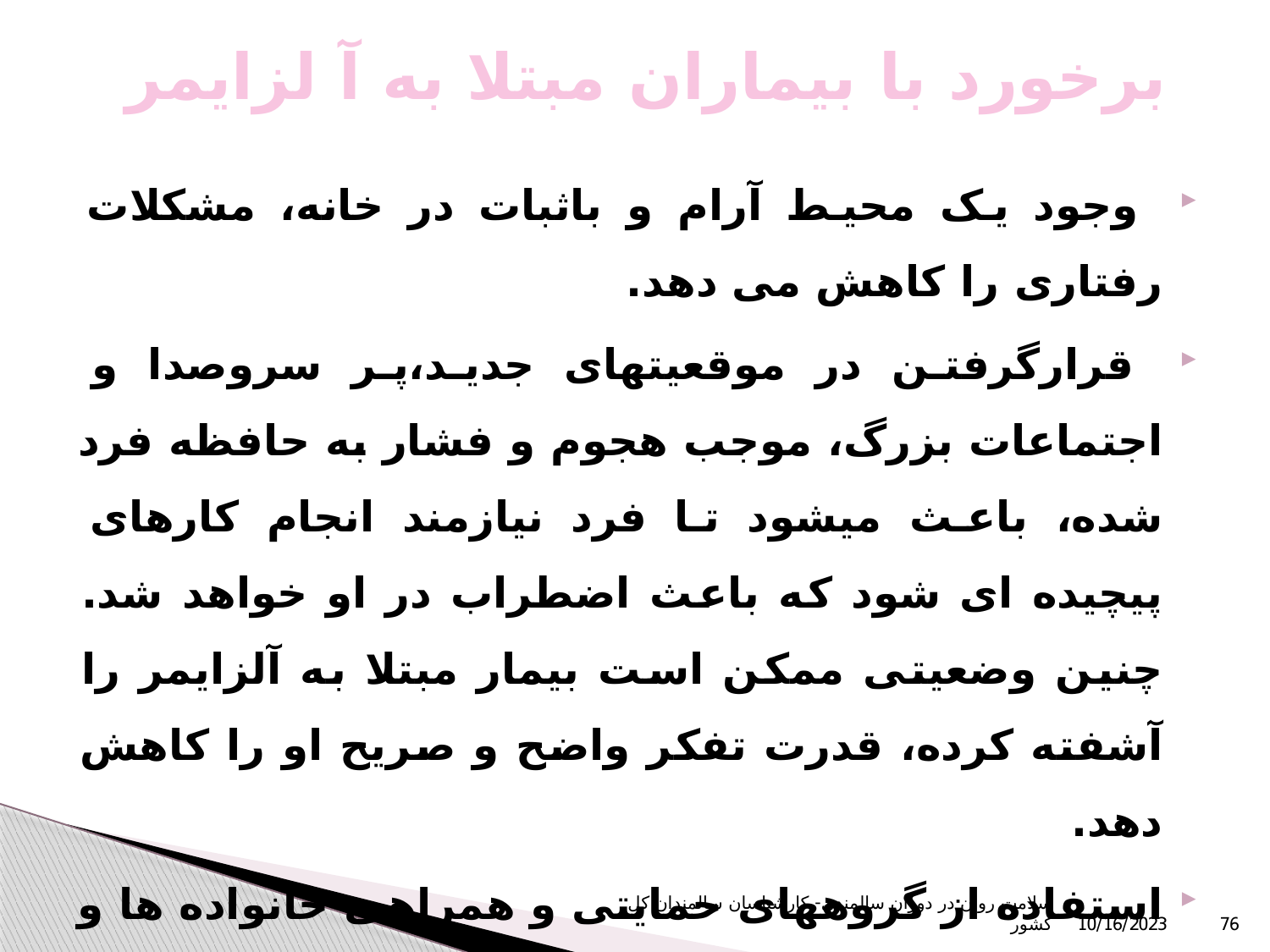

وجود یک محیط آرام و باثبات در خانه، مشکلات رفتاری را کاهش می دهد.
 قرارگرفتن در موقعیتهای جدید،پر سروصدا و اجتماعات بزرگ، موجب هجوم و فشار به حافظه فرد شده، باعث میشود تا فرد نیازمند انجام کارهای پیچیده ای شود که باعث اضطراب در او خواهد شد. چنین وضعیتی ممکن است بیمار مبتلا به آلزایمر را آشفته کرده، قدرت تفکر واضح و صریح او را کاهش دهد.
استفاده از گروههای حمایتی و همراهی خانواده ها و بستگان با پزشک و مددکار اجتماعی و کسب اطلاعات درباره بیماری نیز کمک کننده خواهد بود. لازم است خانواده ها و مراقبان بیماران مبتلا به آلزایمر ، درباره این بیماری بیشتر و بیشتر بدانند.
# برخورد با بیماران مبتلا به آ لزایمر
سلامت روان در دوران سالمندی- کارشناسان سالمندان کل کشور
10/16/2023
76